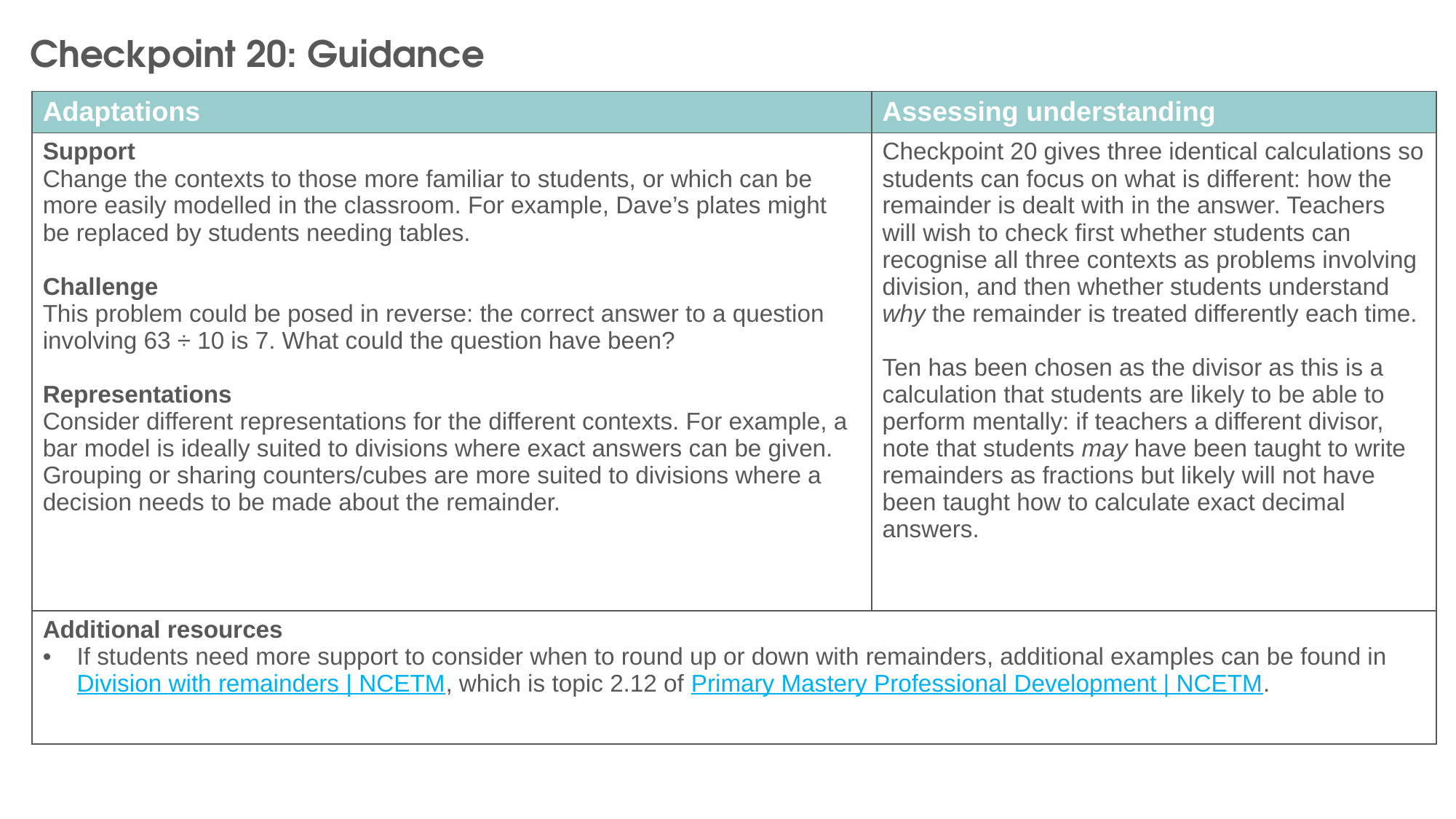

Checkpoint 20: Guidance
| Adaptations | Assessing understanding |
| --- | --- |
| Support Change the contexts to those more familiar to students, or which can be more easily modelled in the classroom. For example, Dave’s plates might be replaced by students needing tables. Challenge This problem could be posed in reverse: the correct answer to a question involving 63 ÷ 10 is 7. What could the question have been? Representations Consider different representations for the different contexts. For example, a bar model is ideally suited to divisions where exact answers can be given. Grouping or sharing counters/cubes are more suited to divisions where a decision needs to be made about the remainder. | Checkpoint 20 gives three identical calculations so students can focus on what is different: how the remainder is dealt with in the answer. Teachers will wish to check first whether students can recognise all three contexts as problems involving division, and then whether students understand why the remainder is treated differently each time. Ten has been chosen as the divisor as this is a calculation that students are likely to be able to perform mentally: if teachers a different divisor, note that students may have been taught to write remainders as fractions but likely will not have been taught how to calculate exact decimal answers. |
| Additional resources If students need more support to consider when to round up or down with remainders, additional examples can be found in Division with remainders | NCETM, which is topic 2.12 of Primary Mastery Professional Development | NCETM. |  |